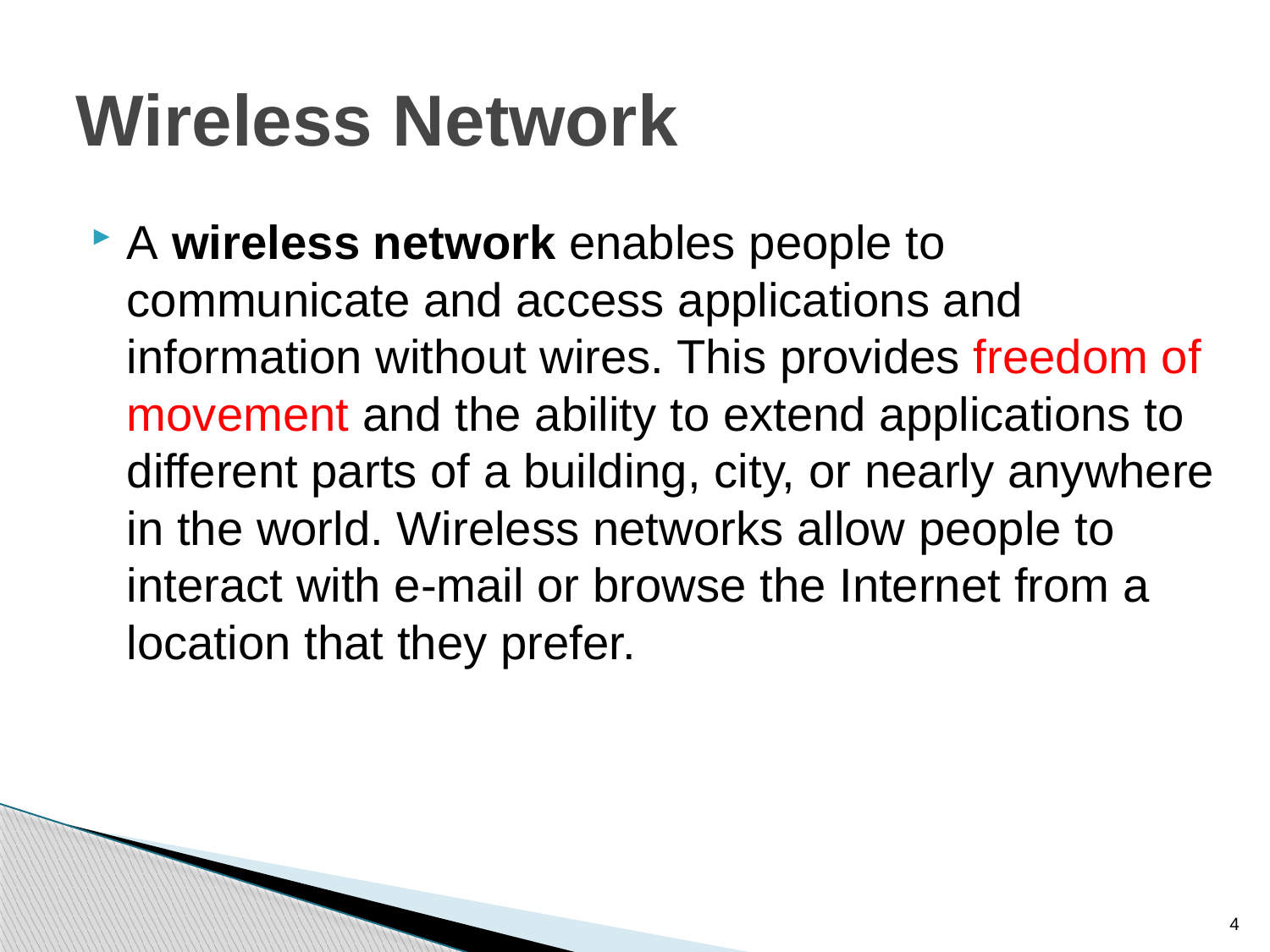

# Wireless Network
A wireless network enables people to communicate and access applications and information without wires. This provides freedom of movement and the ability to extend applications to different parts of a building, city, or nearly anywhere in the world. Wireless networks allow people to interact with e-mail or browse the Internet from a location that they prefer.
4